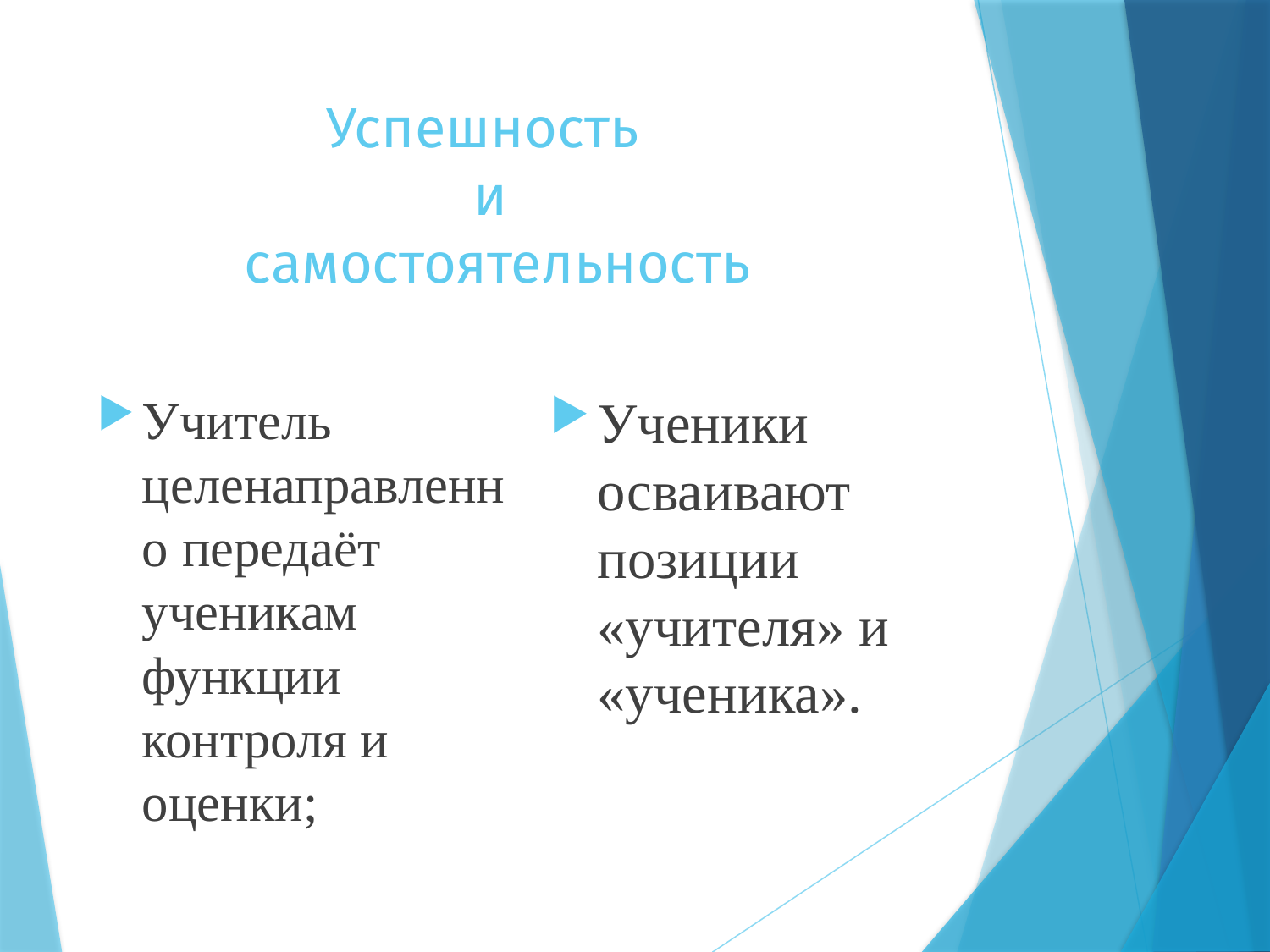

# Успешность и самостоятельность

Учитель целенаправленно передаёт ученикам функции контроля и оценки;

Ученики осваивают позиции «учителя» и «ученика».